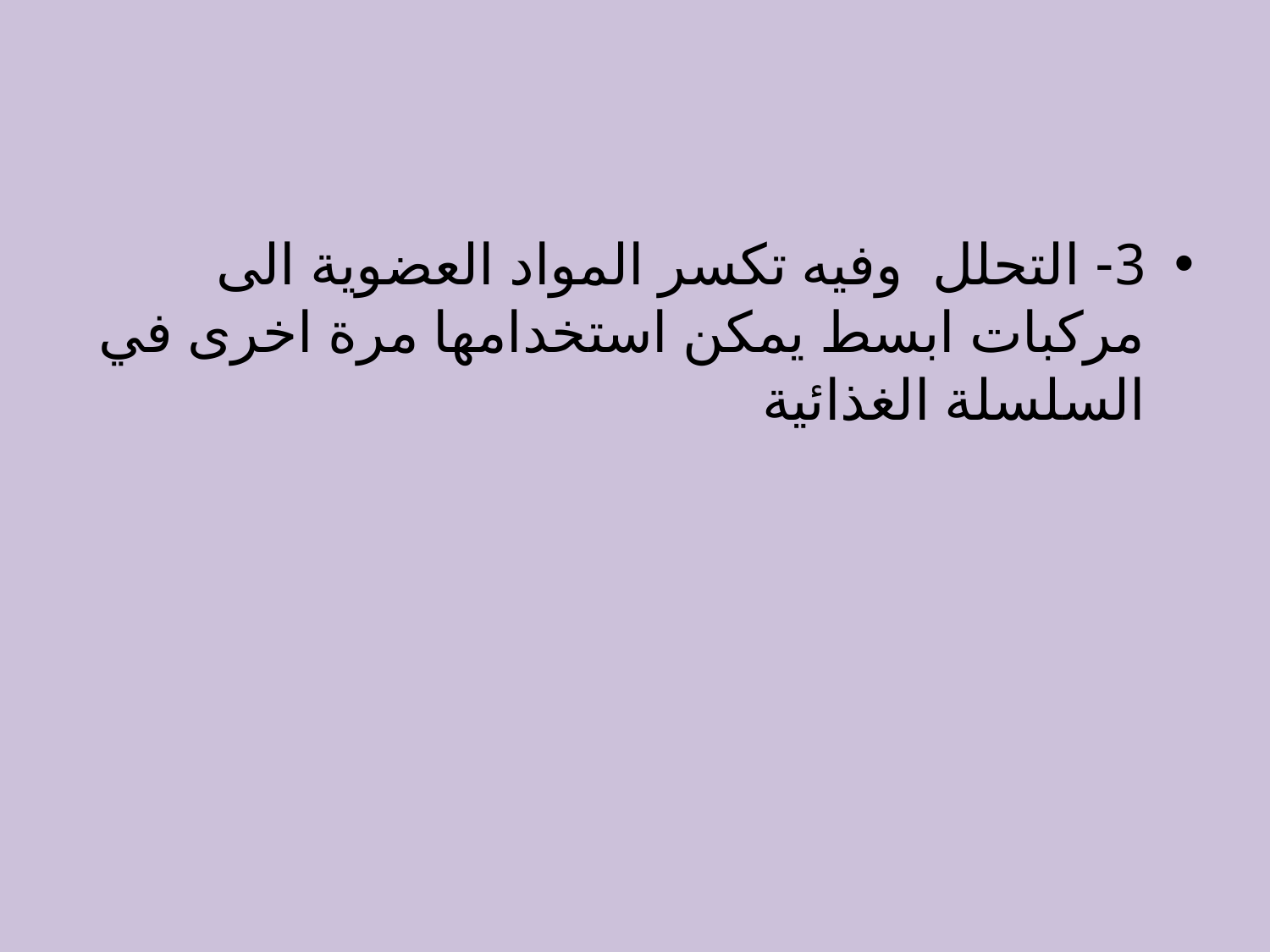

#
3- التحلل  وفيه تكسر المواد العضوية الى مركبات ابسط يمكن استخدامها مرة اخرى في السلسلة الغذائية